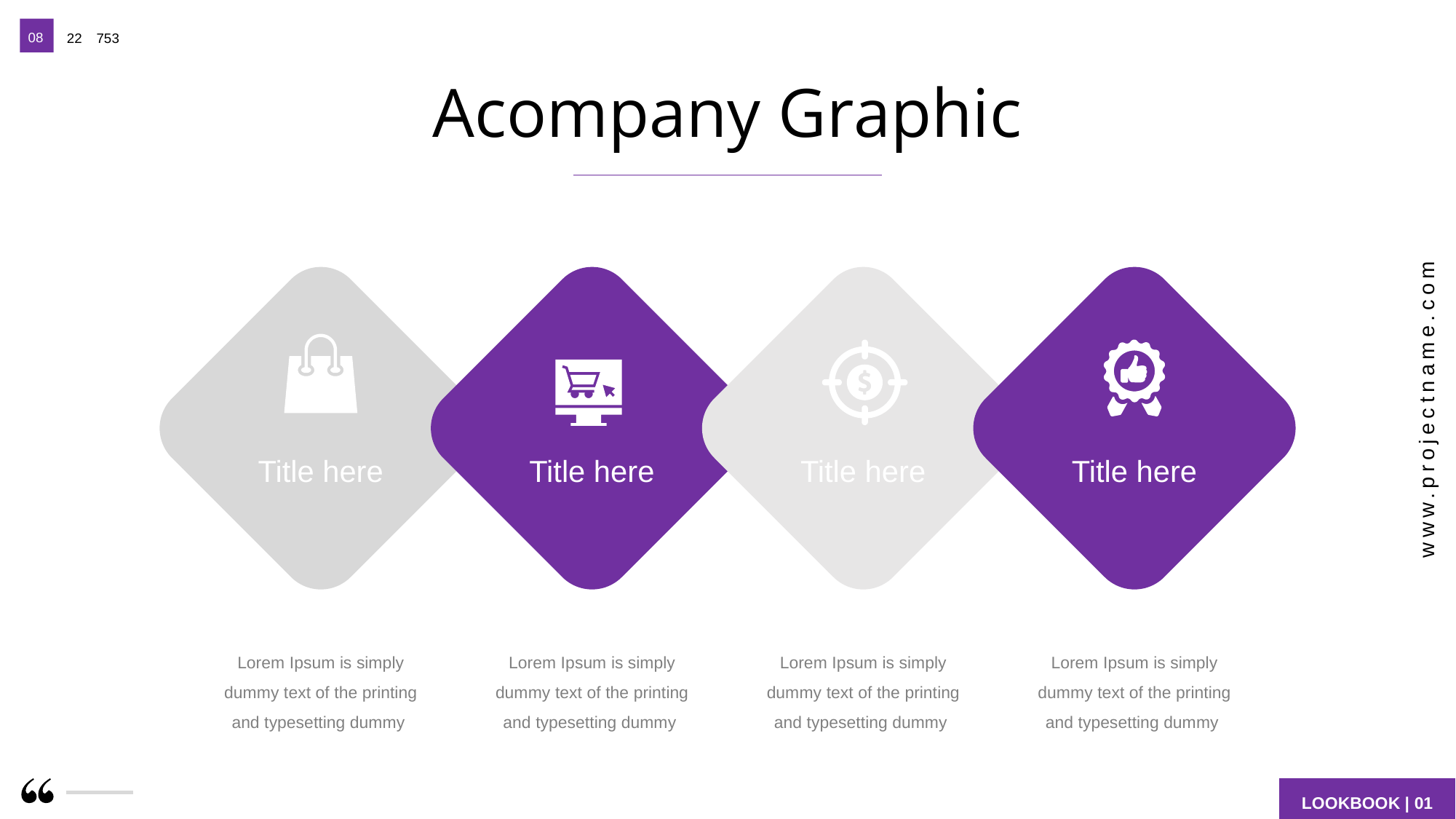

08
22
753
www.projectname.com

LOOKBOOK | 01
Acompany Graphic

Title here
Title here
Title here
Title here
Lorem Ipsum is simply dummy text of the printing and typesetting dummy
Lorem Ipsum is simply dummy text of the printing and typesetting dummy
Lorem Ipsum is simply dummy text of the printing and typesetting dummy
Lorem Ipsum is simply dummy text of the printing and typesetting dummy